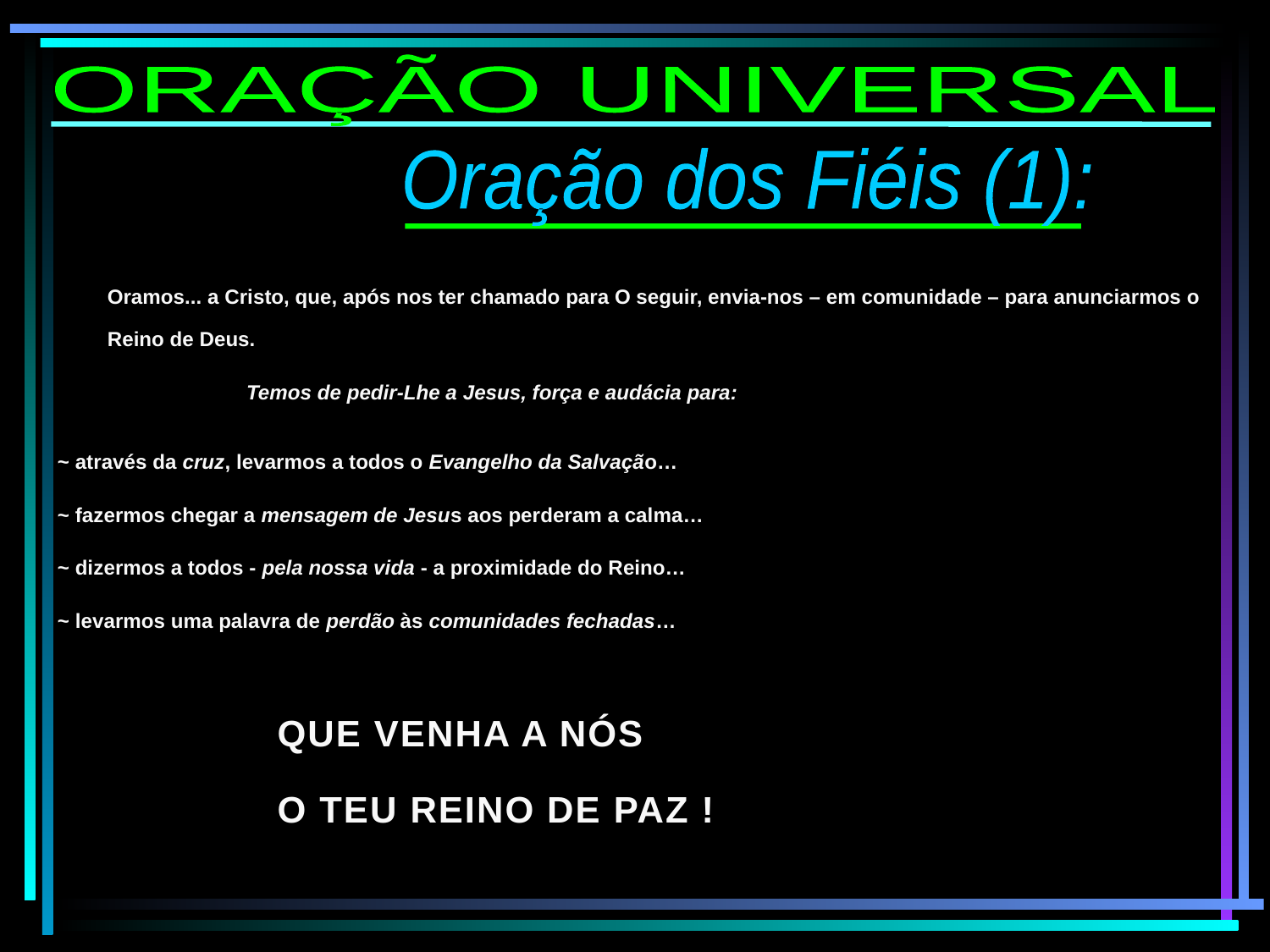

ORAÇÃO UNIVERSAL

Oração dos Fiéis (1):

Oramos... a Cristo, que, após nos ter chamado para O seguir, envia-nos – em comunidade – para anunciarmos o Reino de Deus.
	Temos de pedir-Lhe a Jesus, força e audácia para:

~ através da cruz, levarmos a todos o Evangelho da Salvação…
~ fazermos chegar a mensagem de Jesus aos perderam a calma…
~ dizermos a todos - pela nossa vida - a proximidade do Reino…
~ levarmos uma palavra de perdão às comunidades fechadas…
Que venha a nós
O teu reino de paz !